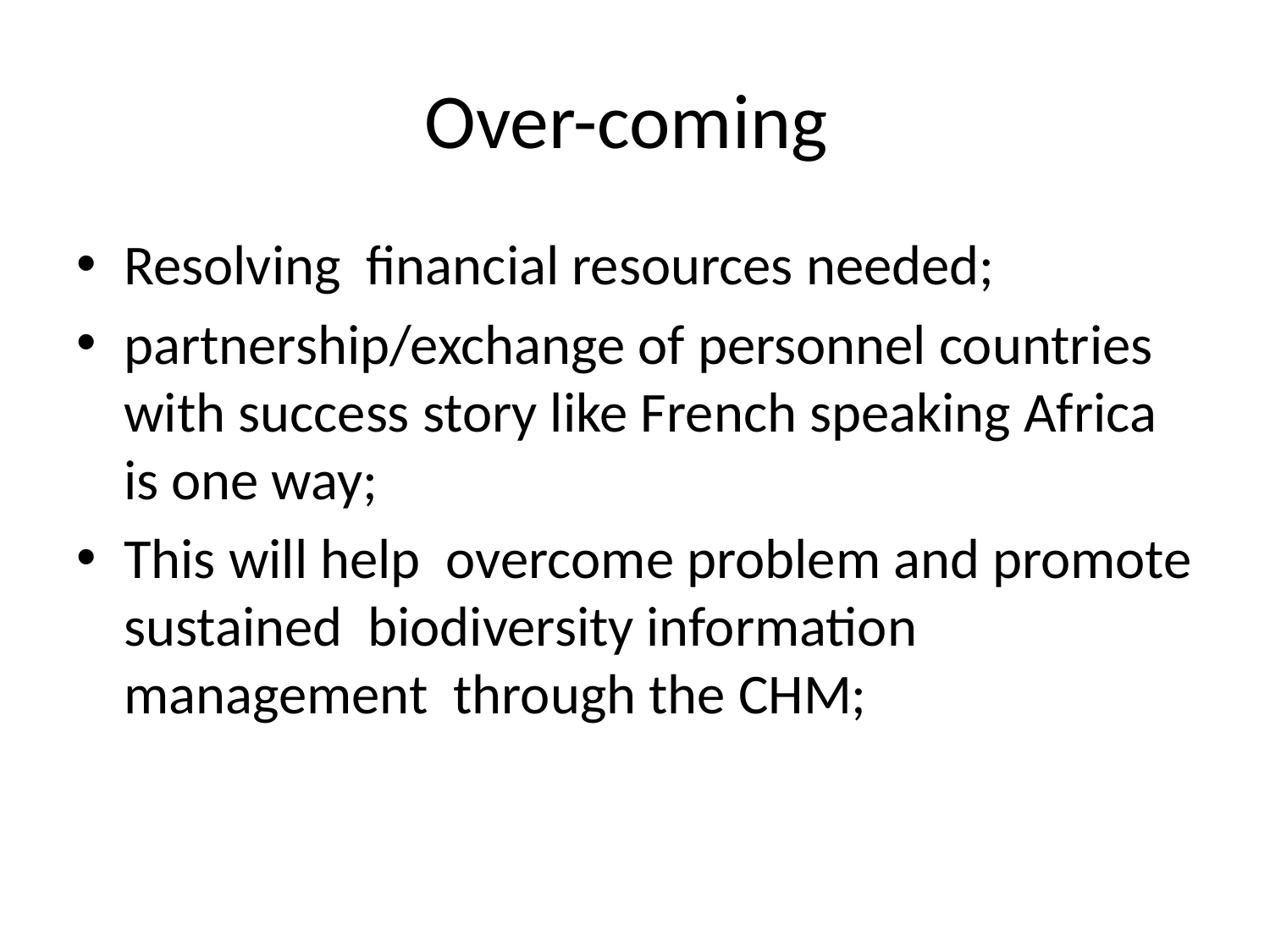

# Over-coming
Resolving  financial resources needed;
partnership/exchange of personnel countries with success story like French speaking Africa is one way;
This will help  overcome problem and promote sustained  biodiversity information management  through the CHM;